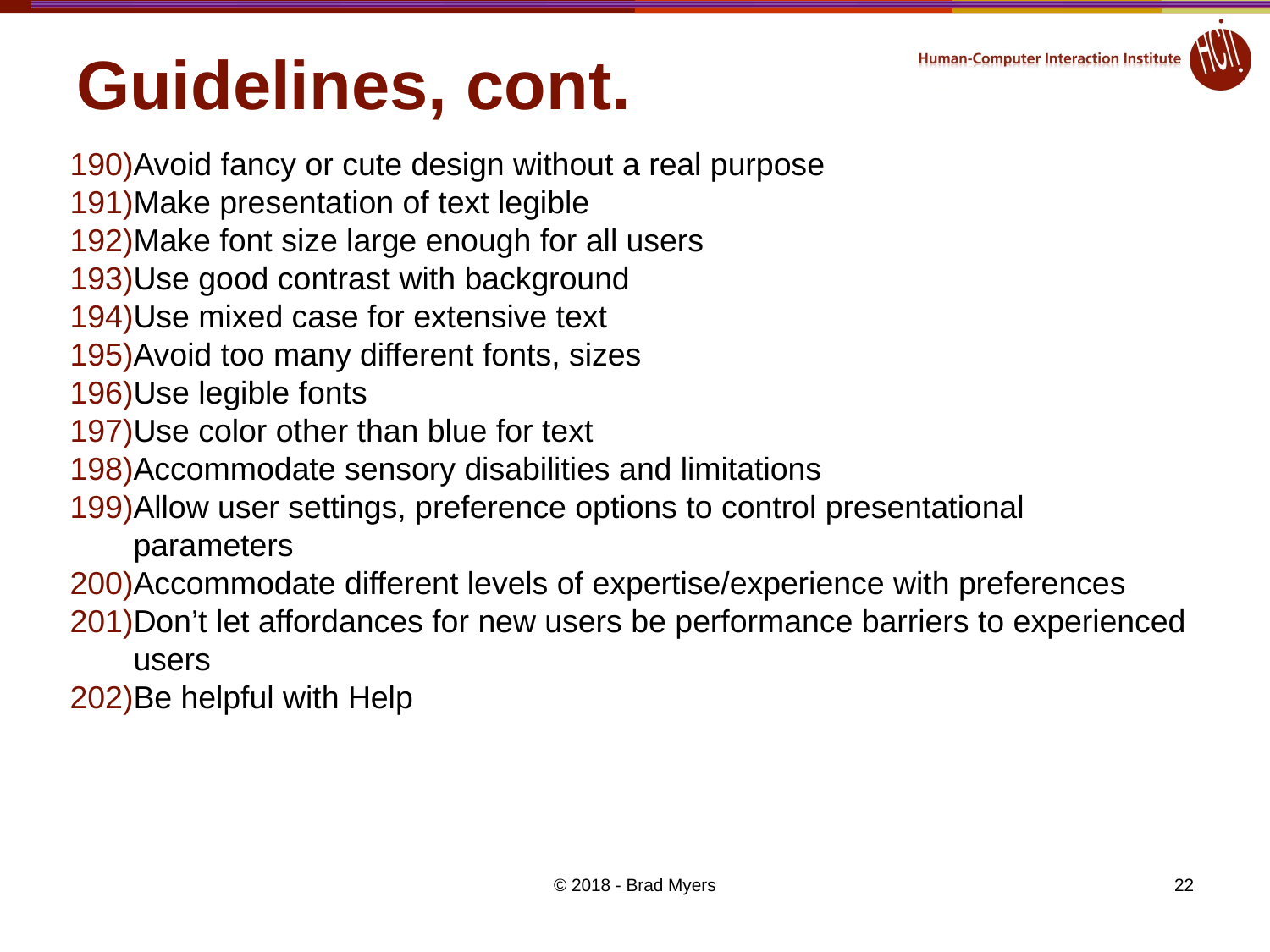

# Guidelines, cont.
Avoid fancy or cute design without a real purpose
Make presentation of text legible
Make font size large enough for all users
Use good contrast with background
Use mixed case for extensive text
Avoid too many different fonts, sizes
Use legible fonts
Use color other than blue for text
Accommodate sensory disabilities and limitations
Allow user settings, preference options to control presentational parameters
Accommodate different levels of expertise/experience with preferences
Don’t let affordances for new users be performance barriers to experienced users
Be helpful with Help
© 2018 - Brad Myers
22